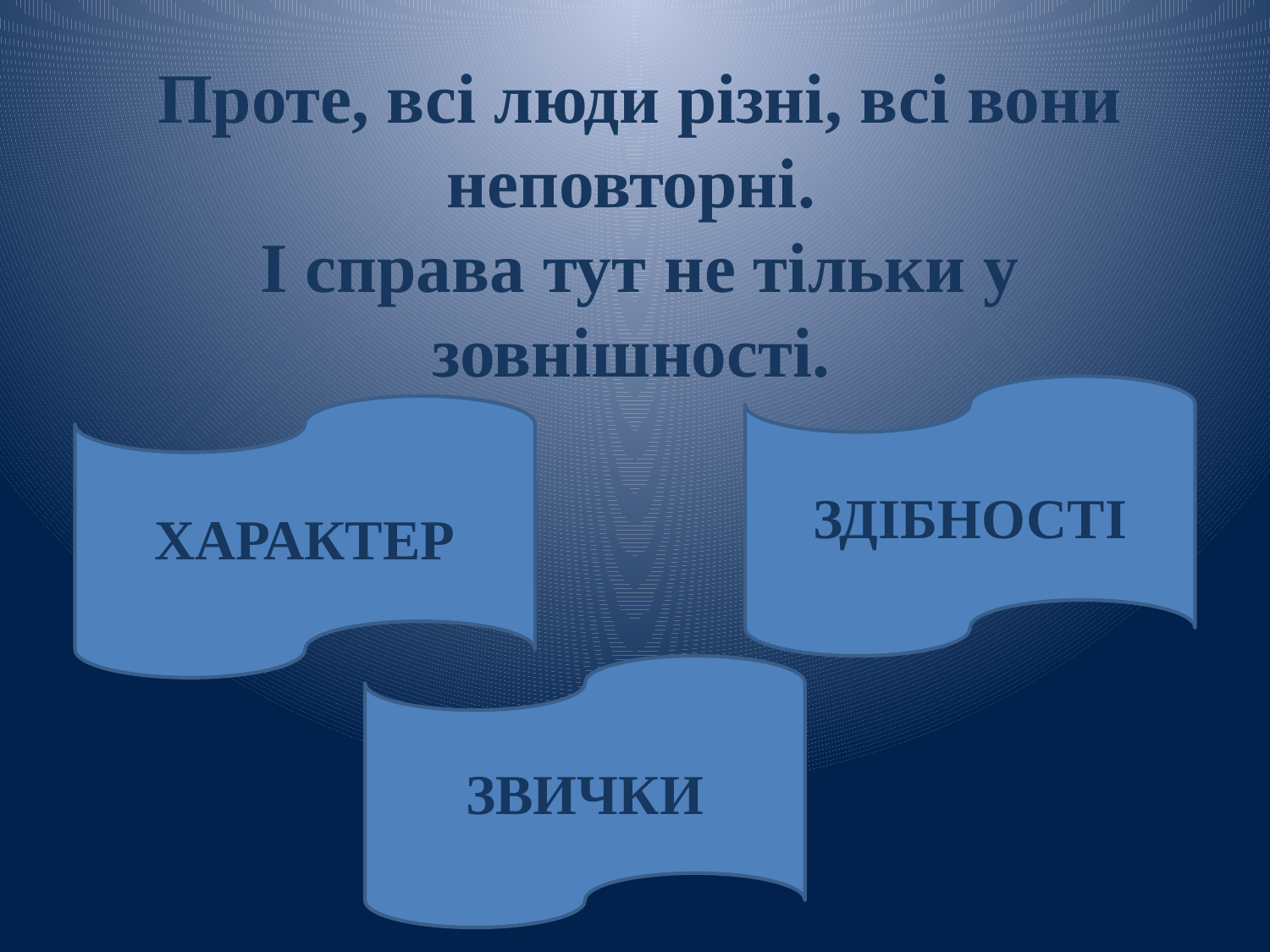

Проте, всі люди різні, всі вони неповторні.
І справа тут не тільки у зовнішності.

ЗДІБНОСТІ
ХАРАКТЕР
ЗВИЧКИ